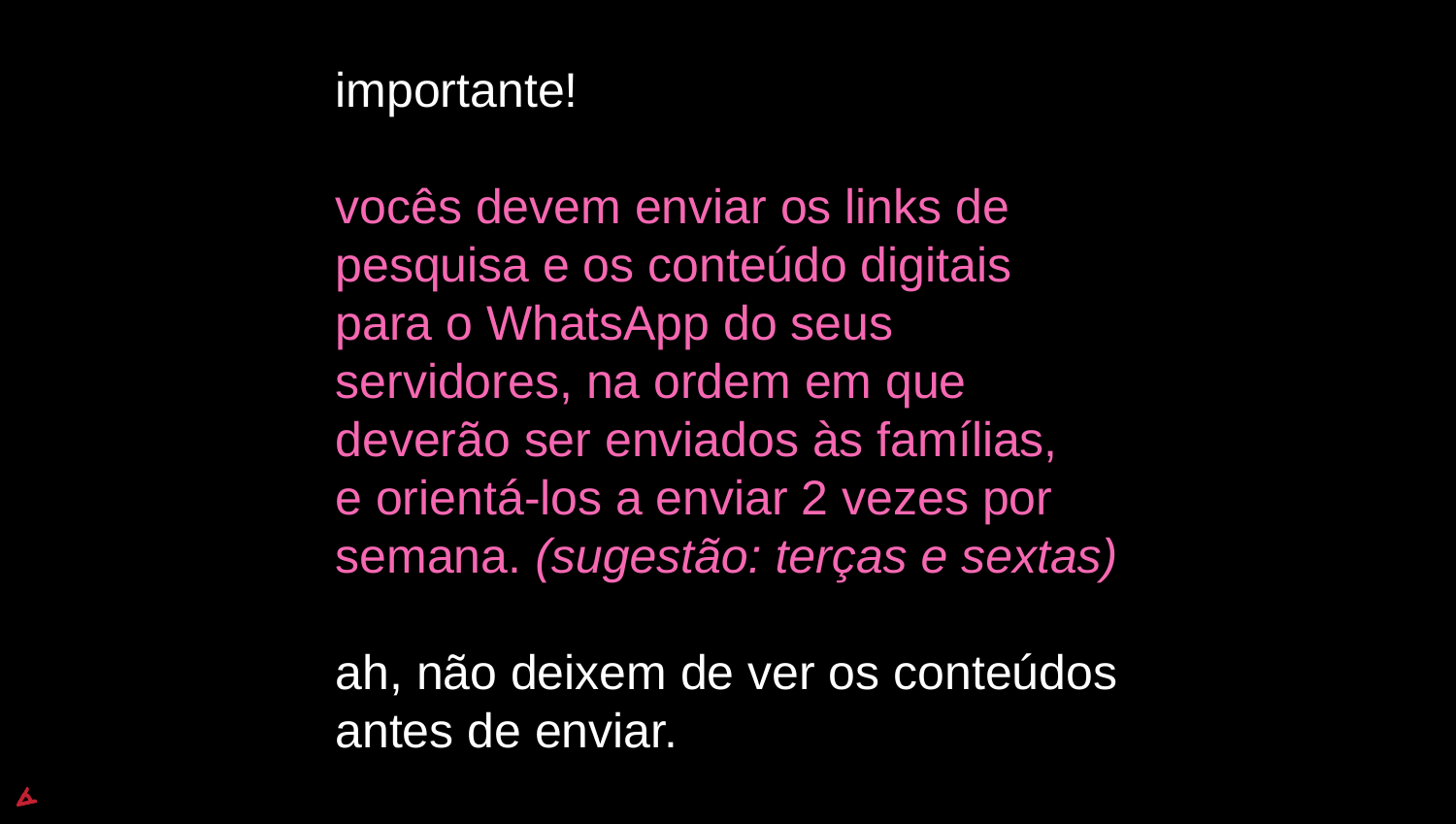

importante!

vocês devem enviar os links de pesquisa e os conteúdo digitais
para o WhatsApp do seus servidores, na ordem em que deverão ser enviados às famílias,
e orientá-los a enviar 2 vezes por semana. (sugestão: terças e sextas)

ah, não deixem de ver os conteúdos antes de enviar.